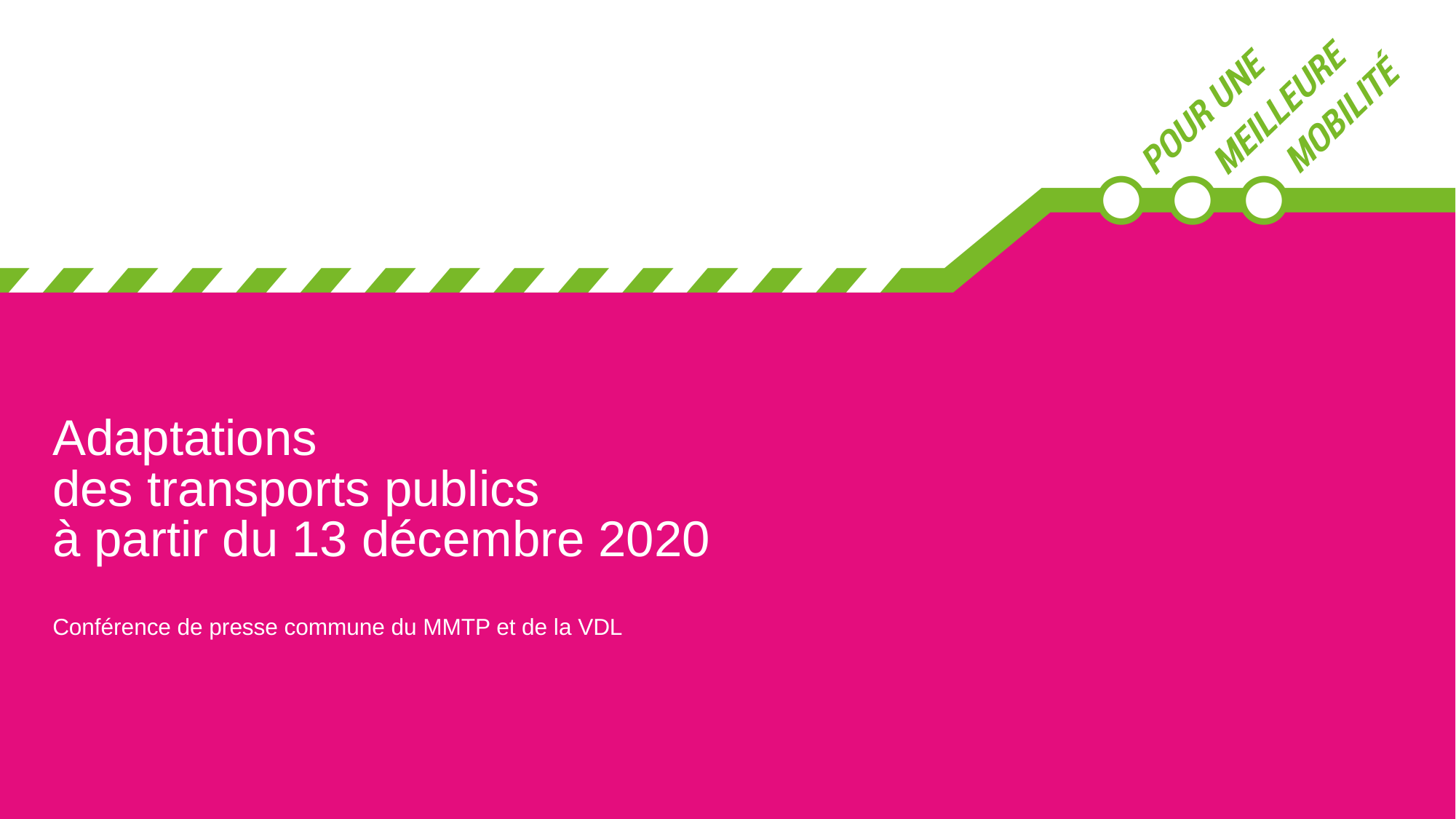

# Adaptations des transports publics à partir du 13 décembre 2020 Conférence de presse commune du MMTP et de la VDL